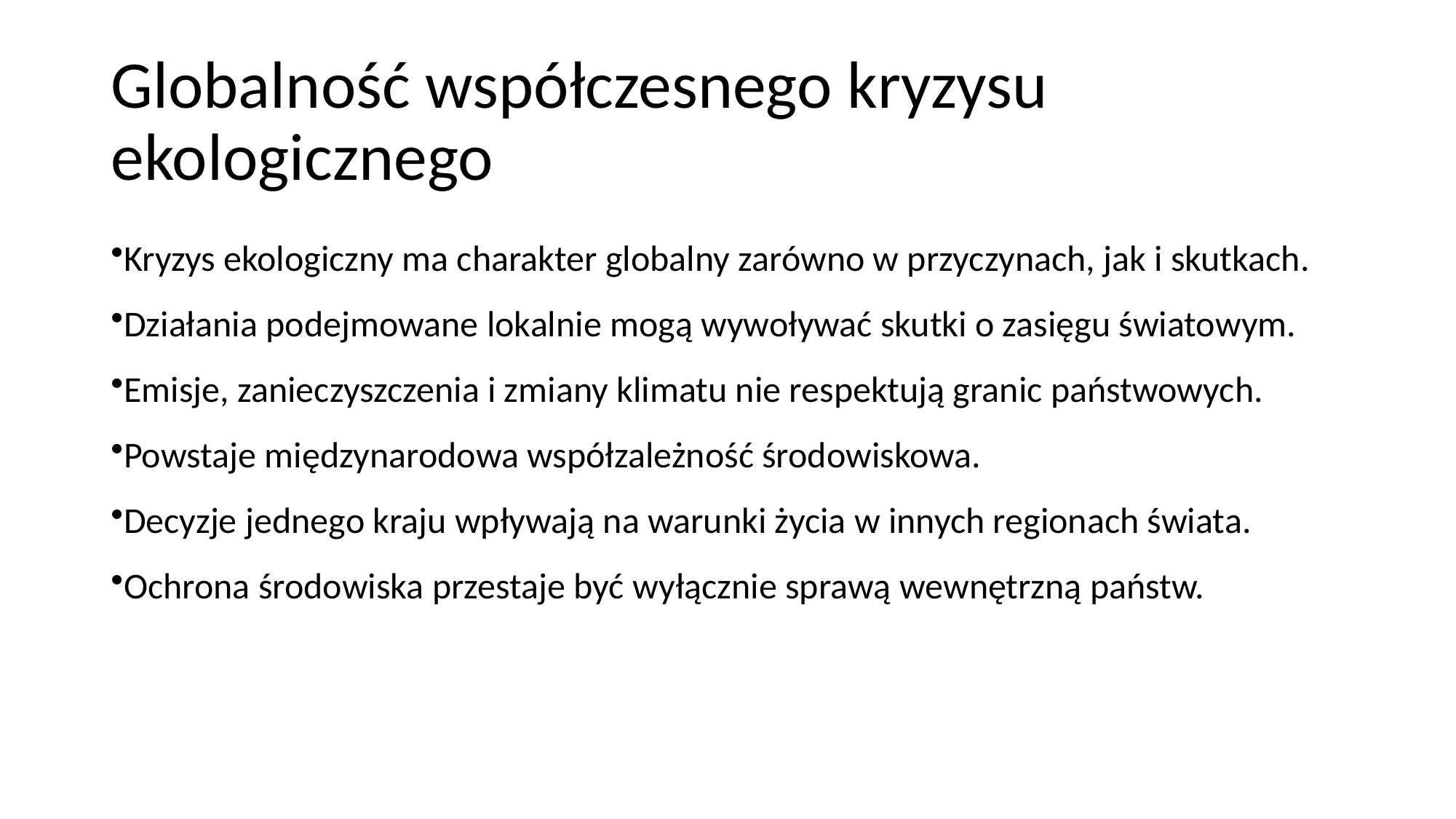

# Globalność współczesnego kryzysu ekologicznego
Kryzys ekologiczny ma charakter globalny zarówno w przyczynach, jak i skutkach.
Działania podejmowane lokalnie mogą wywoływać skutki o zasięgu światowym.
Emisje, zanieczyszczenia i zmiany klimatu nie respektują granic państwowych.
Powstaje międzynarodowa współzależność środowiskowa.
Decyzje jednego kraju wpływają na warunki życia w innych regionach świata.
Ochrona środowiska przestaje być wyłącznie sprawą wewnętrzną państw.